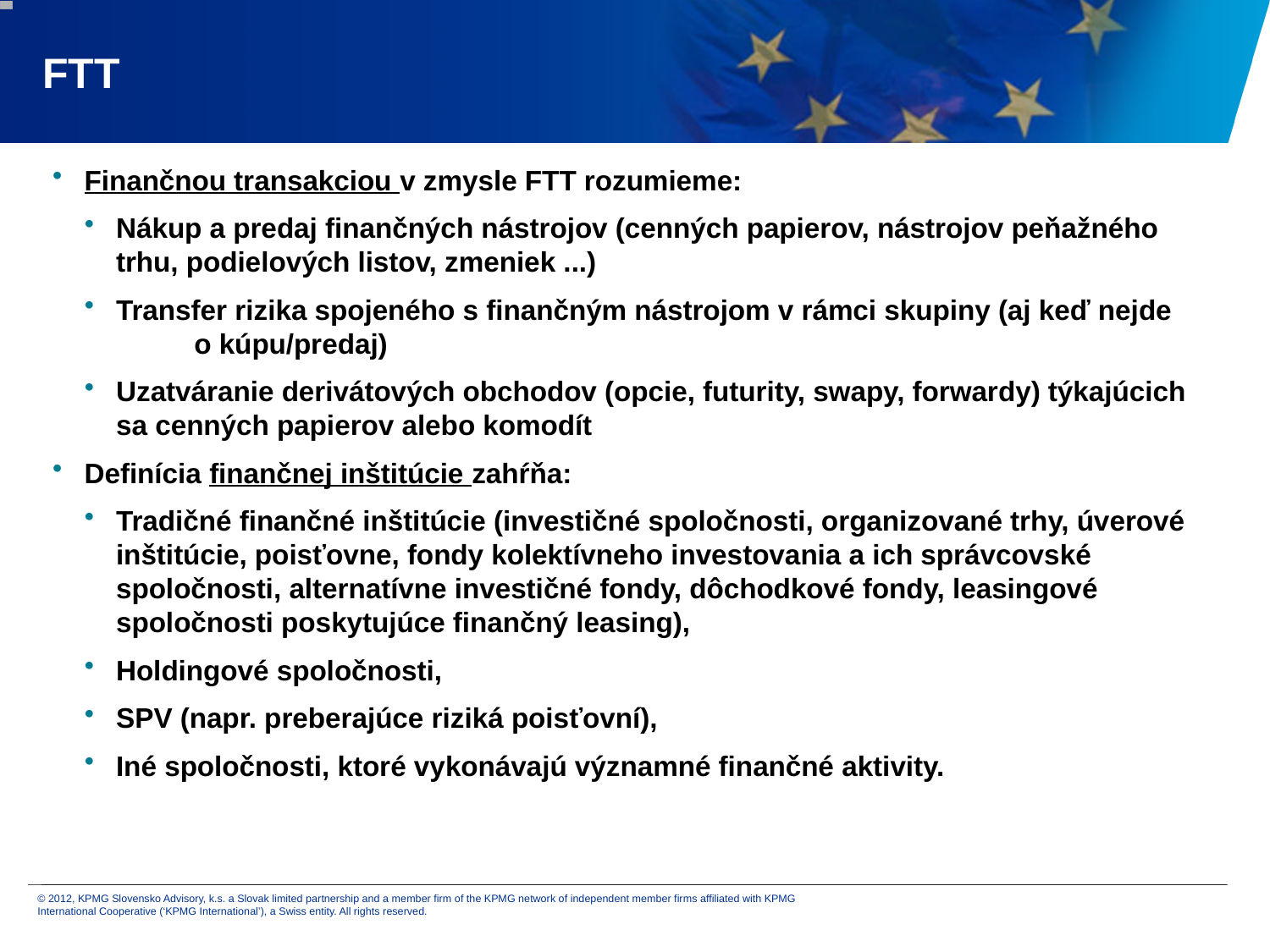

# FTT
Finančnou transakciou v zmysle FTT rozumieme:
Nákup a predaj finančných nástrojov (cenných papierov, nástrojov peňažného trhu, podielových listov, zmeniek ...)
Transfer rizika spojeného s finančným nástrojom v rámci skupiny (aj keď nejde                o kúpu/predaj)
Uzatváranie derivátových obchodov (opcie, futurity, swapy, forwardy) týkajúcich sa cenných papierov alebo komodít
Definícia finančnej inštitúcie zahŕňa:
Tradičné finančné inštitúcie (investičné spoločnosti, organizované trhy, úverové inštitúcie, poisťovne, fondy kolektívneho investovania a ich správcovské spoločnosti, alternatívne investičné fondy, dôchodkové fondy, leasingové spoločnosti poskytujúce finančný leasing),
Holdingové spoločnosti,
SPV (napr. preberajúce riziká poisťovní),
Iné spoločnosti, ktoré vykonávajú významné finančné aktivity.
© 2012, KPMG Slovensko Advisory, k.s. a Slovak limited partnership and a member firm of the KPMG network of independent member firms affiliated with KPMG International Cooperative (‘KPMG International’), a Swiss entity. All rights reserved.